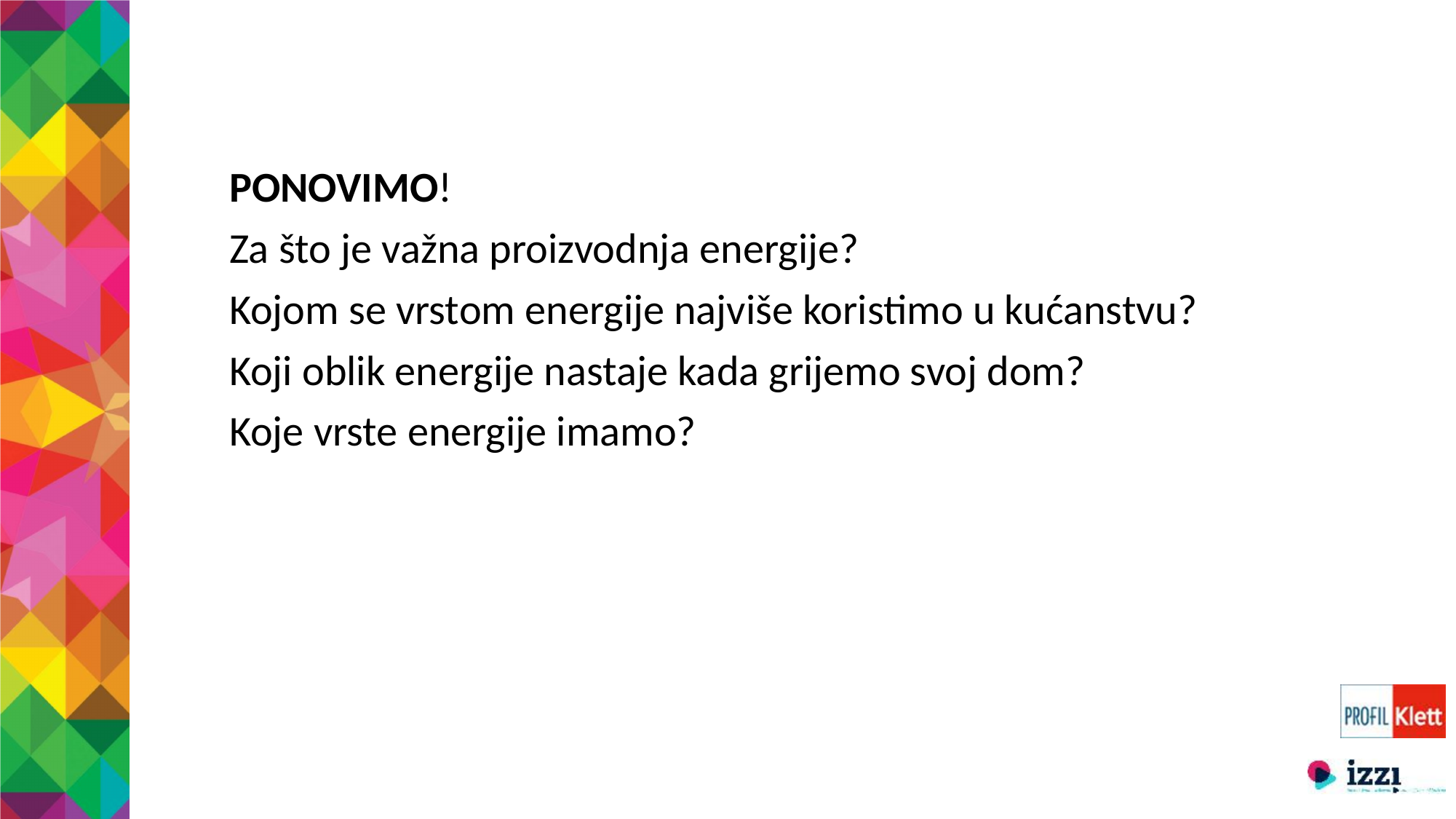

PONOVIMO!
Za što je važna proizvodnja energije?
Kojom se vrstom energije najviše koristimo u kućanstvu?
Koji oblik energije nastaje kada grijemo svoj dom?
Koje vrste energije imamo?